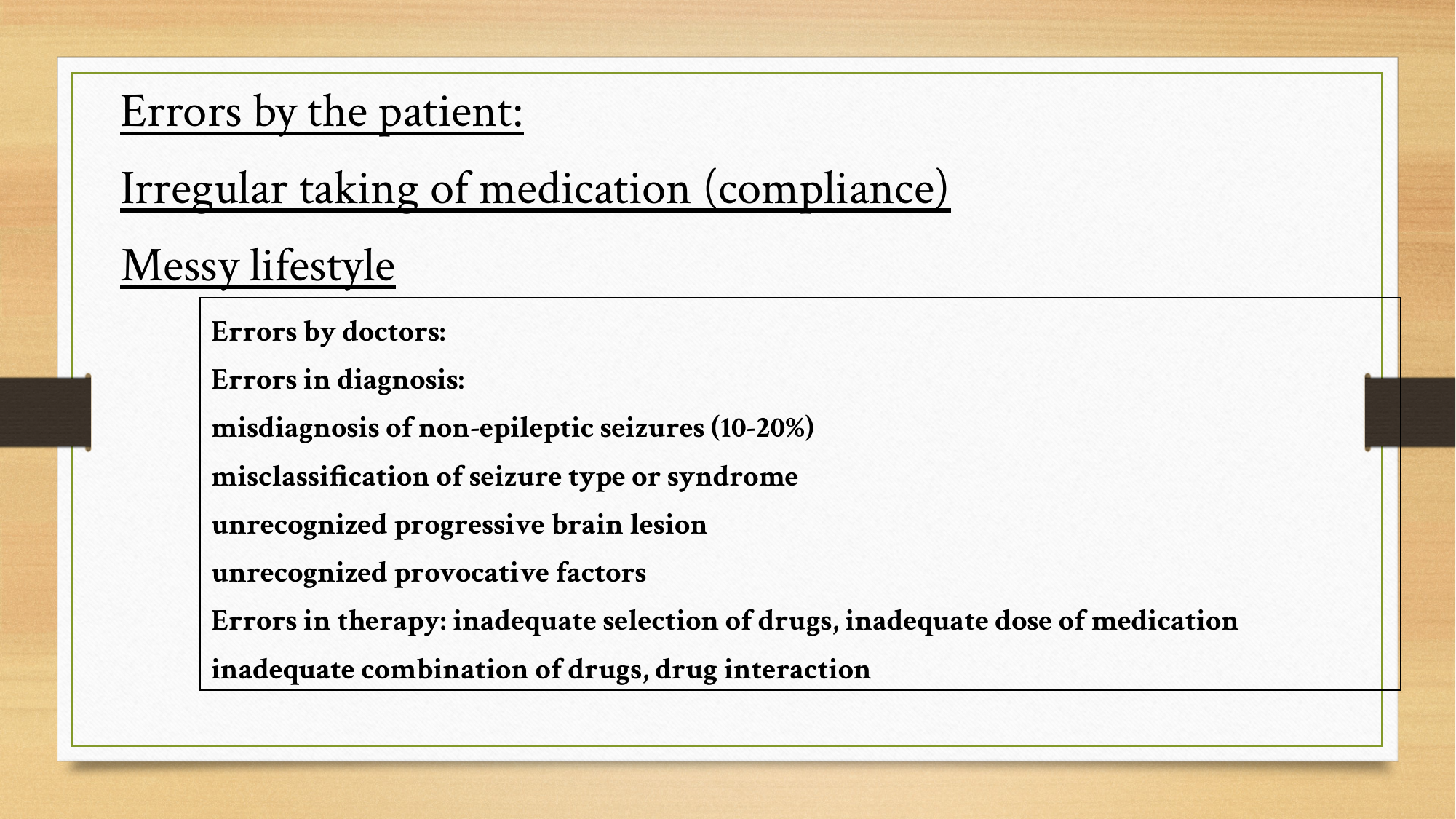

Errors by the patient:
Irregular taking of medication (compliance)
Messy lifestyle
Errors by doctors:
Errors in diagnosis:
misdiagnosis of non-epileptic seizures (10-20%)
misclassification of seizure type or syndrome
unrecognized progressive brain lesion
unrecognized provocative factors
Errors in therapy: inadequate selection of drugs, inadequate dose of medication
inadequate combination of drugs, drug interaction